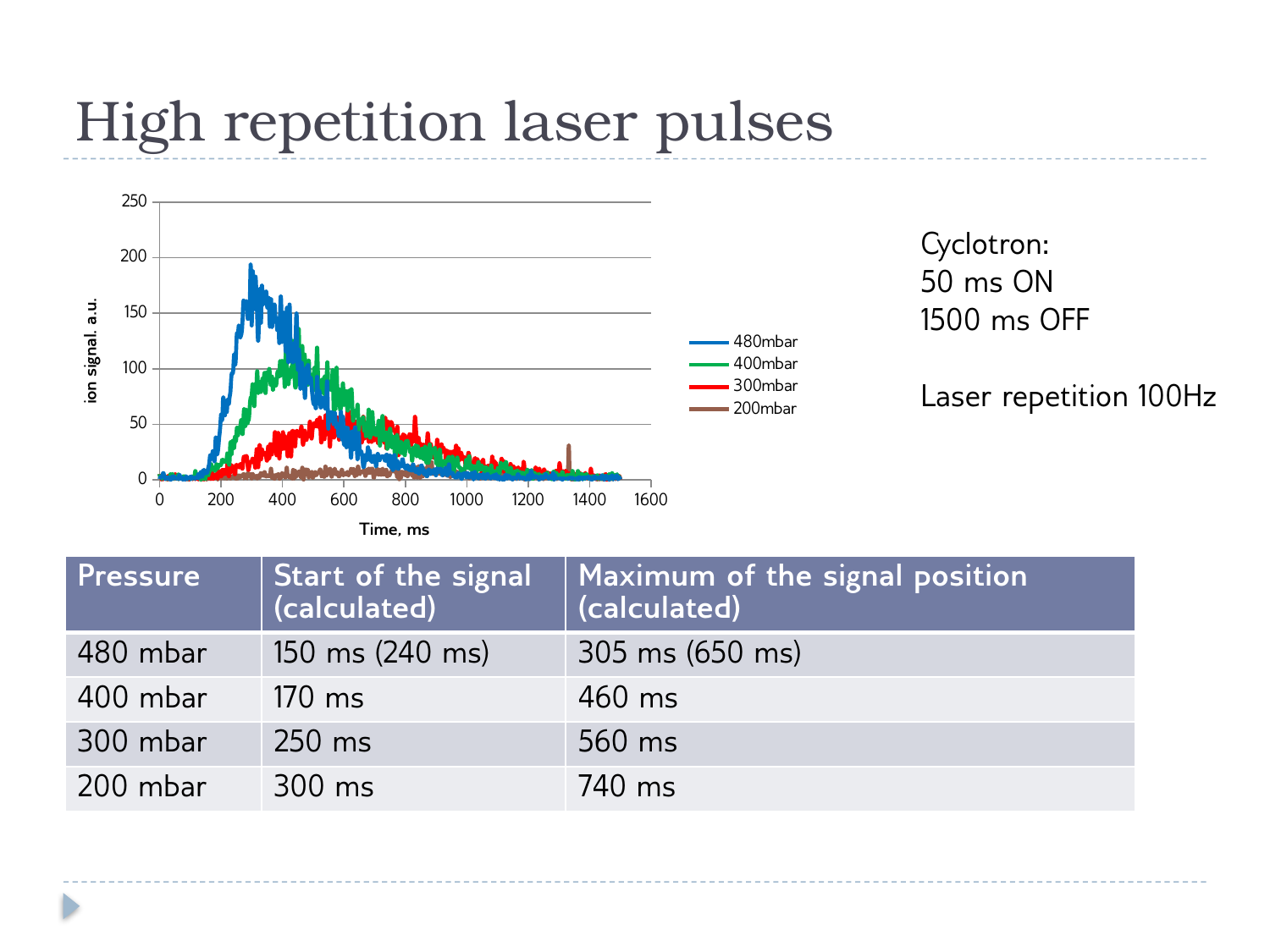

# High repetition laser pulses

### Chart

| Category | 480mbar | 400mbar | 300mbar |  |
|---|---|---|---|---|
Cyclotron:
50 ms ON
1500 ms OFF

Laser repetition 100Hz
| Pressure | Start of the signal (calculated) | Maximum of the signal position (calculated) |
| --- | --- | --- |
| 480 mbar | 150 ms (240 ms) | 305 ms (650 ms) |
| 400 mbar | 170 ms | 460 ms |
| 300 mbar | 250 ms | 560 ms |
| 200 mbar | 300 ms | 740 ms |